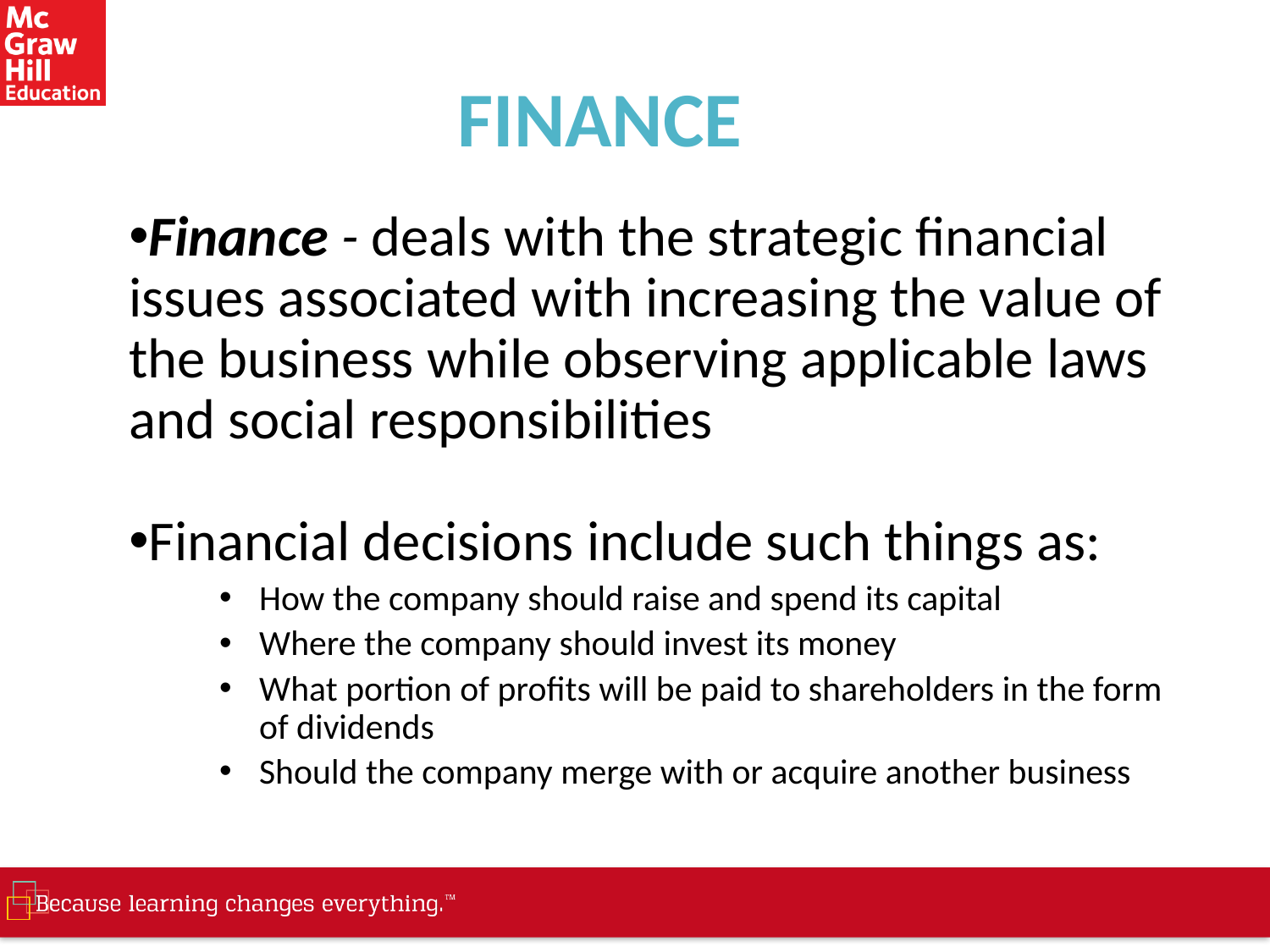

# FINANCE
Finance - deals with the strategic financial issues associated with increasing the value of the business while observing applicable laws and social responsibilities

Financial decisions include such things as:
How the company should raise and spend its capital
Where the company should invest its money
What portion of profits will be paid to shareholders in the form of dividends
Should the company merge with or acquire another business